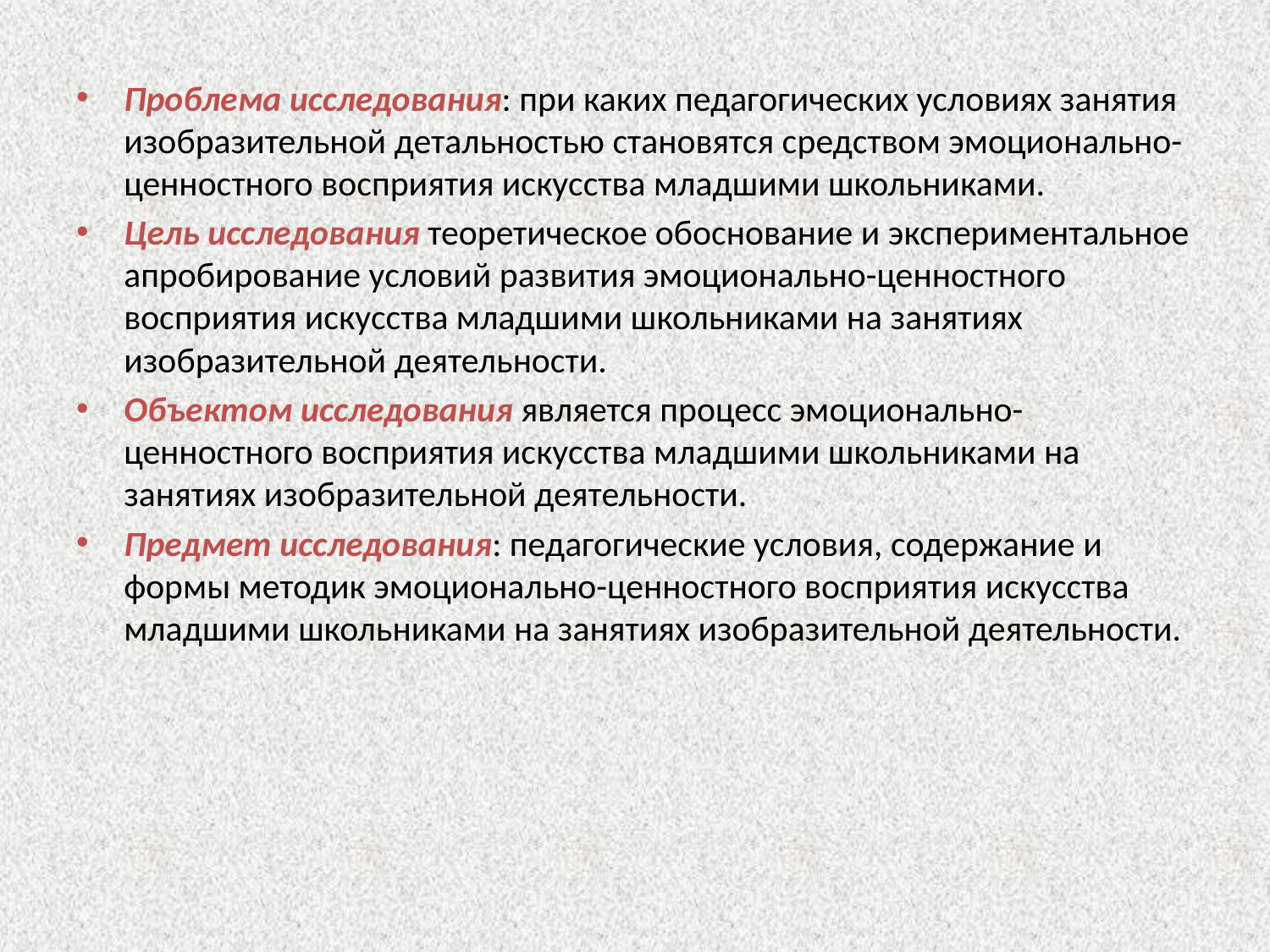

Проблема исследования: при каких педагогических условиях занятия изобразительной детальностью становятся средством эмоционально-ценностного восприятия искусства младшими школьниками.
Цель исследования теоретическое обоснование и экспериментальное апробирование условий развития эмоционально-ценностного восприятия искусства младшими школьниками на занятиях изобразительной деятельности.
Объектом исследования является процесс эмоционально-ценностного восприятия искусства младшими школьниками на занятиях изобразительной деятельности.
Предмет исследования: педагогические условия, содержание и формы методик эмоционально-ценностного восприятия искусства младшими школьниками на занятиях изобразительной деятельности.